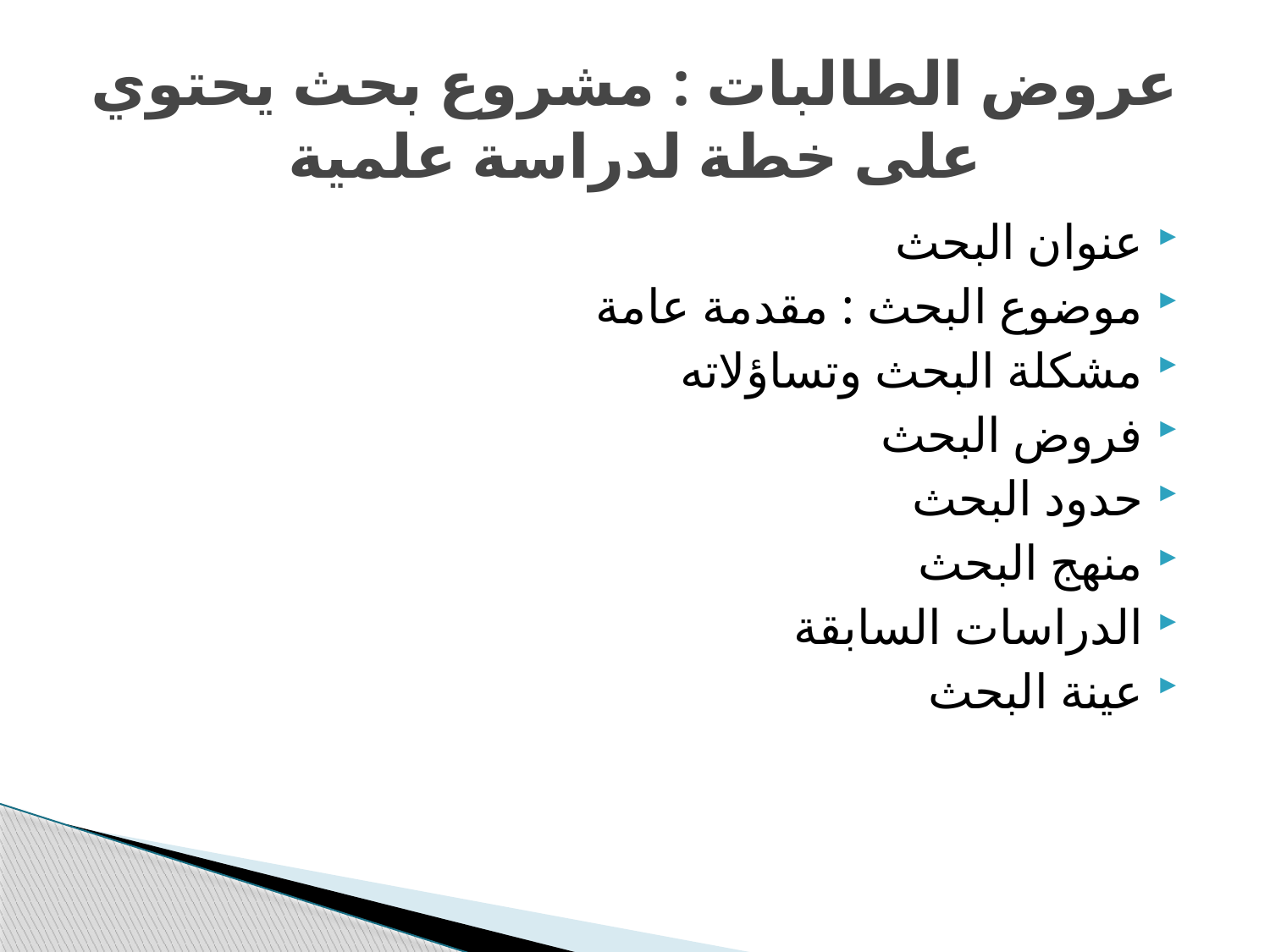

# عروض الطالبات : مشروع بحث يحتوي على خطة لدراسة علمية
عنوان البحث
موضوع البحث : مقدمة عامة
مشكلة البحث وتساؤلاته
فروض البحث
حدود البحث
منهج البحث
الدراسات السابقة
عينة البحث